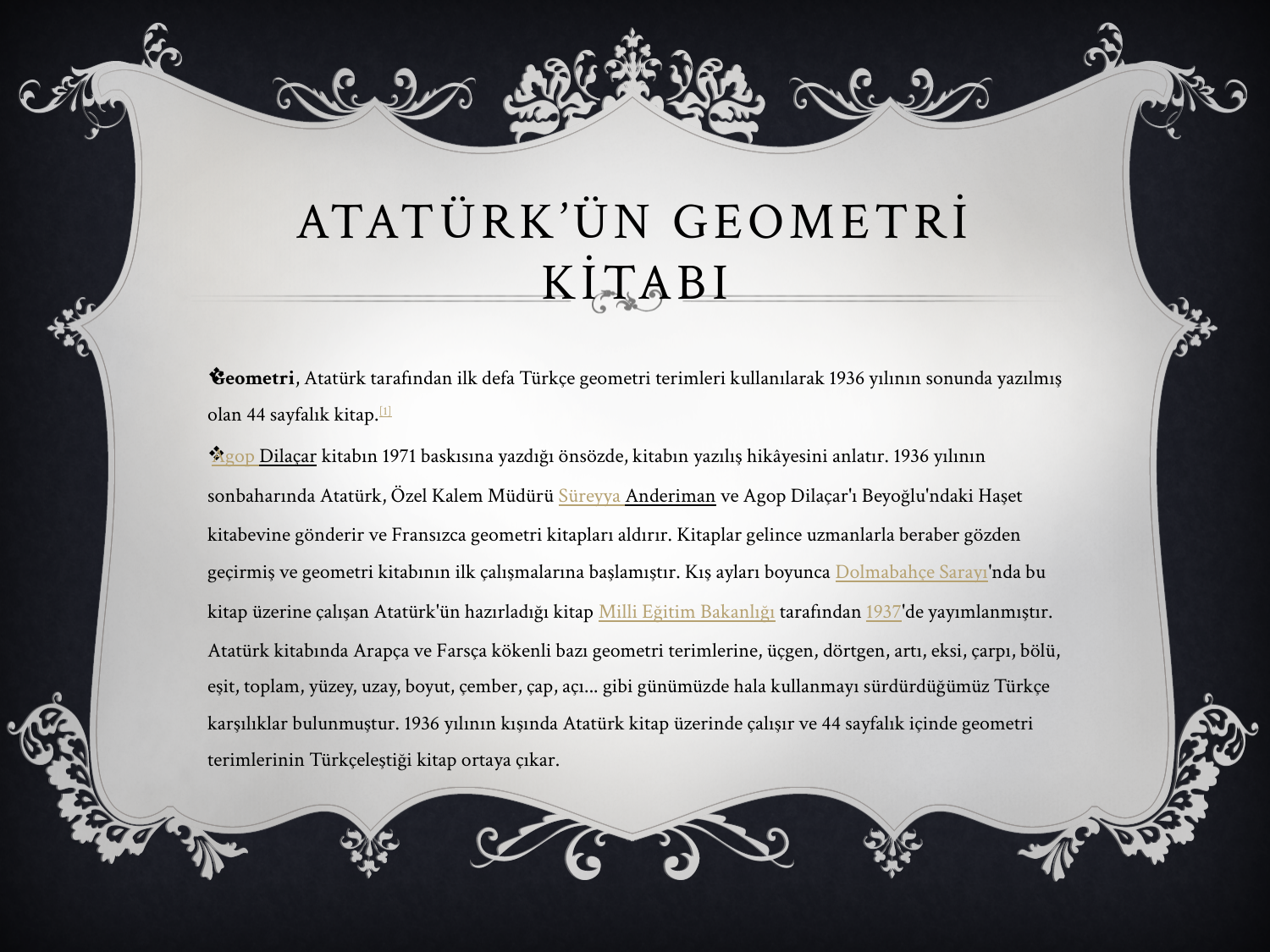

# Atatürk’ün geometrİ kİtabI
Geometri, Atatürk tarafından ilk defa Türkçe geometri terimleri kullanılarak 1936 yılının sonunda yazılmış olan 44 sayfalık kitap.[1]
Agop Dilaçar kitabın 1971 baskısına yazdığı önsözde, kitabın yazılış hikâyesini anlatır. 1936 yılının sonbaharında Atatürk, Özel Kalem Müdürü Süreyya Anderiman ve Agop Dilaçar'ı Beyoğlu'ndaki Haşet kitabevine gönderir ve Fransızca geometri kitapları aldırır. Kitaplar gelince uzmanlarla beraber gözden geçirmiş ve geometri kitabının ilk çalışmalarına başlamıştır. Kış ayları boyunca Dolmabahçe Sarayı'nda bu kitap üzerine çalışan Atatürk'ün hazırladığı kitap Milli Eğitim Bakanlığı tarafından 1937'de yayımlanmıştır. Atatürk kitabında Arapça ve Farsça kökenli bazı geometri terimlerine, üçgen, dörtgen, artı, eksi, çarpı, bölü, eşit, toplam, yüzey, uzay, boyut, çember, çap, açı... gibi günümüzde hala kullanmayı sürdürdüğümüz Türkçe karşılıklar bulunmuştur. 1936 yılının kışında Atatürk kitap üzerinde çalışır ve 44 sayfalık içinde geometri terimlerinin Türkçeleştiği kitap ortaya çıkar.